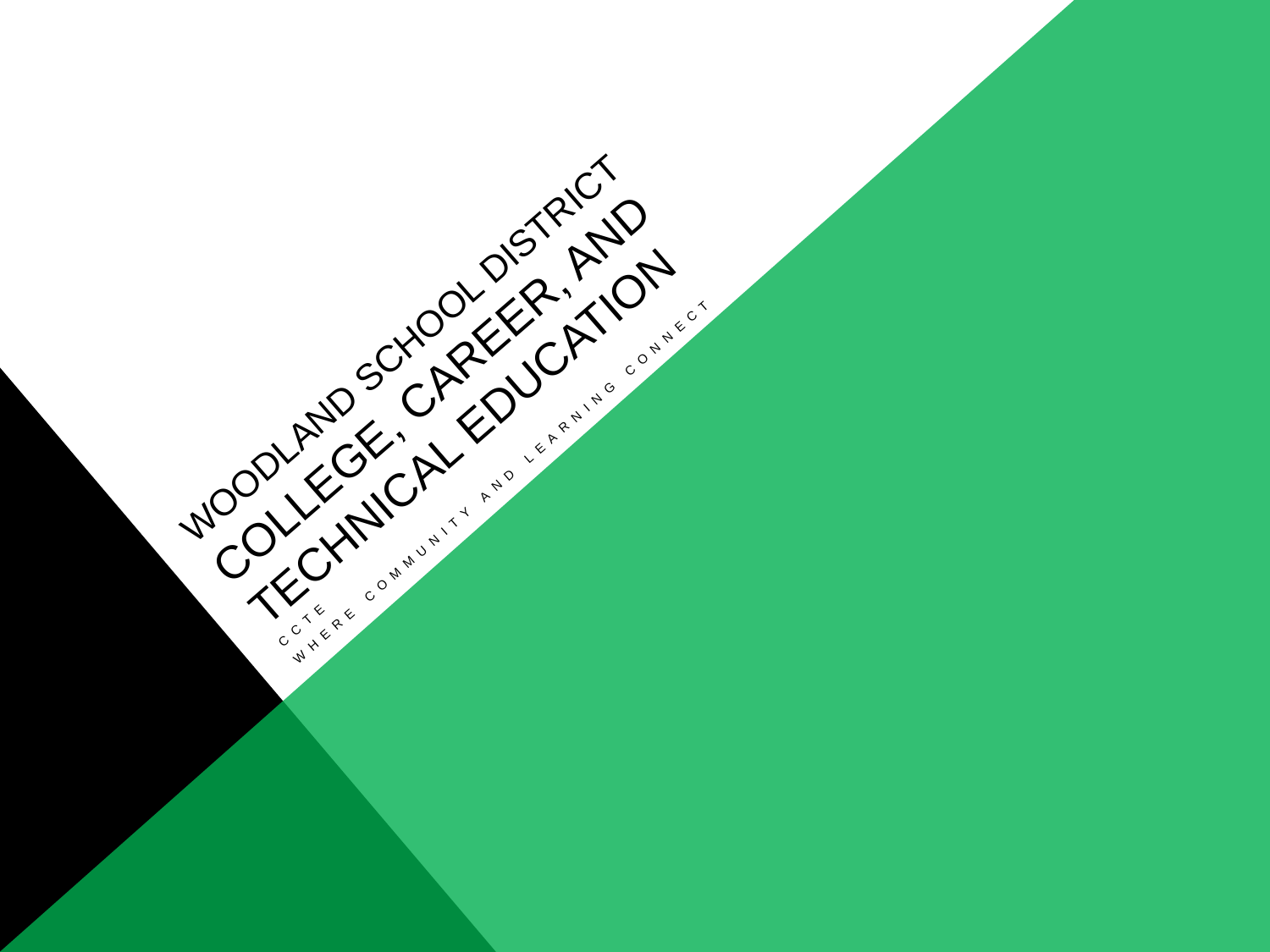

# Woodland School District College, Career, and Technical Education
CCTE
Where Community and Learning Connect